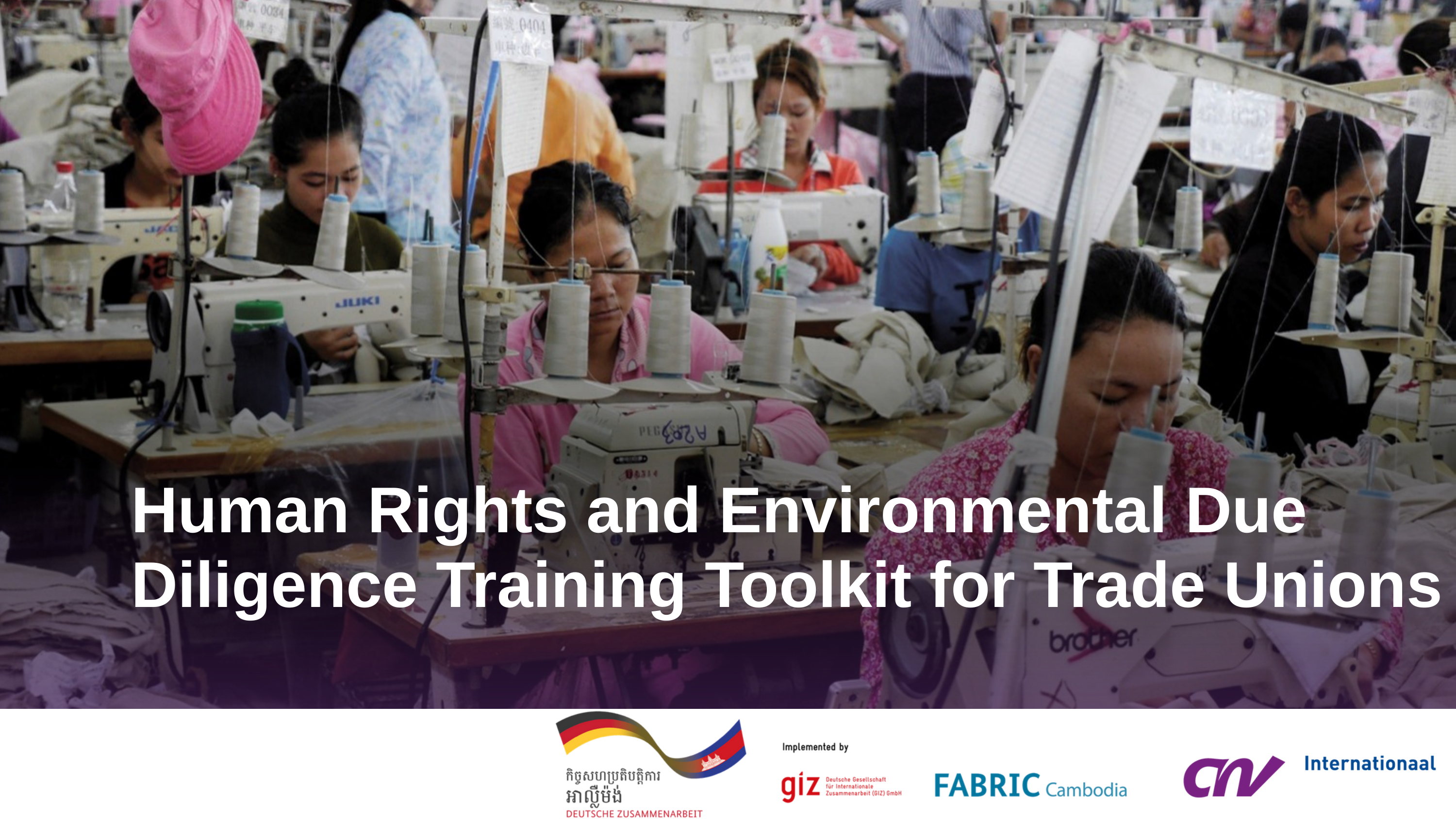

Human Rights and Environmental Due Diligence Training Toolkit for Trade Unions